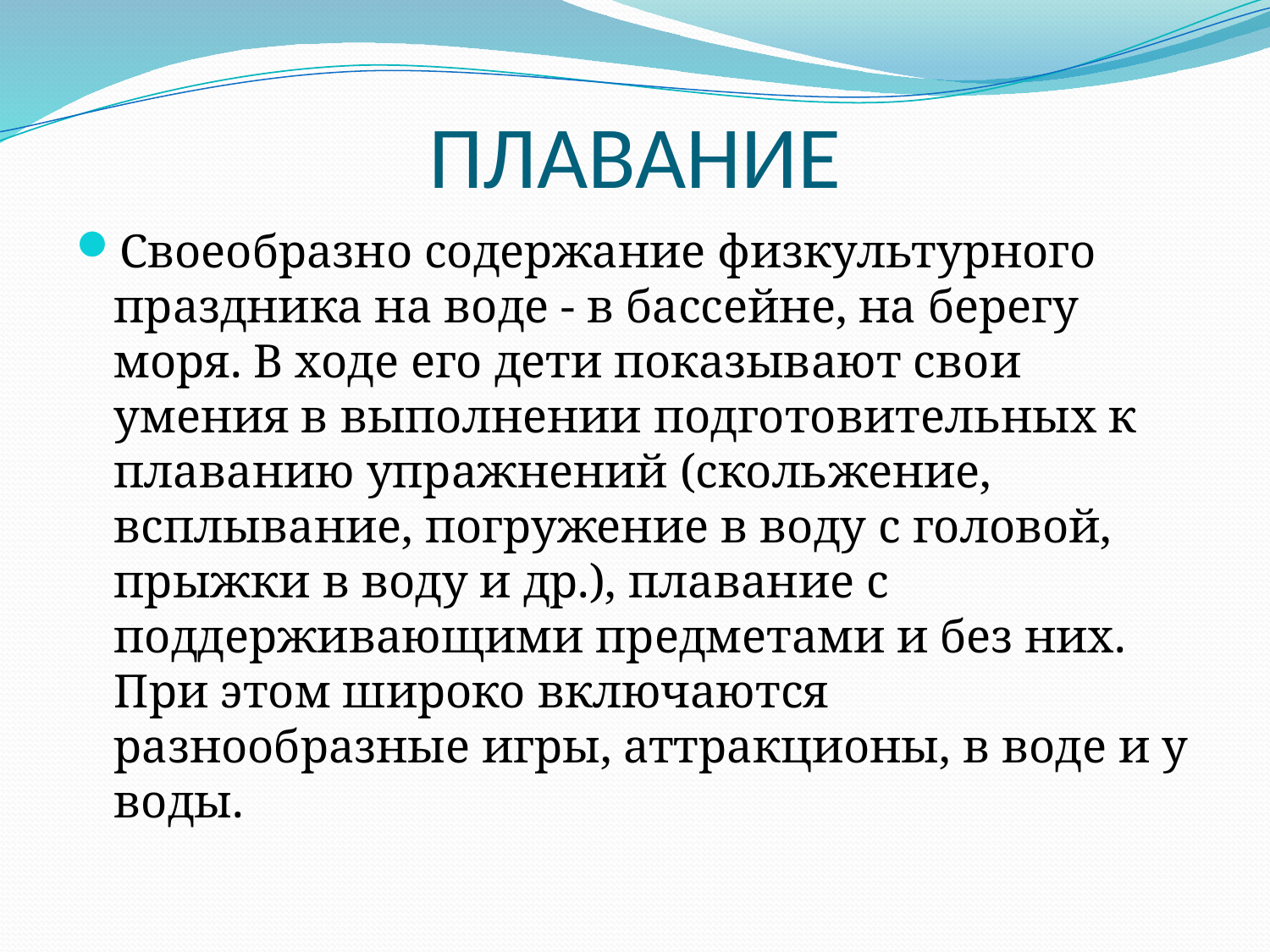

# ПЛАВАНИЕ
Своеобразно содержание физкультурного праздника на воде - в бассейне, на берегу моря. В ходе его дети показывают свои умения в выполнении подготовительных к плаванию упражнений (скольжение, всплывание, погружение в воду с головой, прыжки в воду и др.), плавание с поддерживающими предметами и без них. При этом широко включаются разнообразные игры, аттракционы, в воде и у воды.